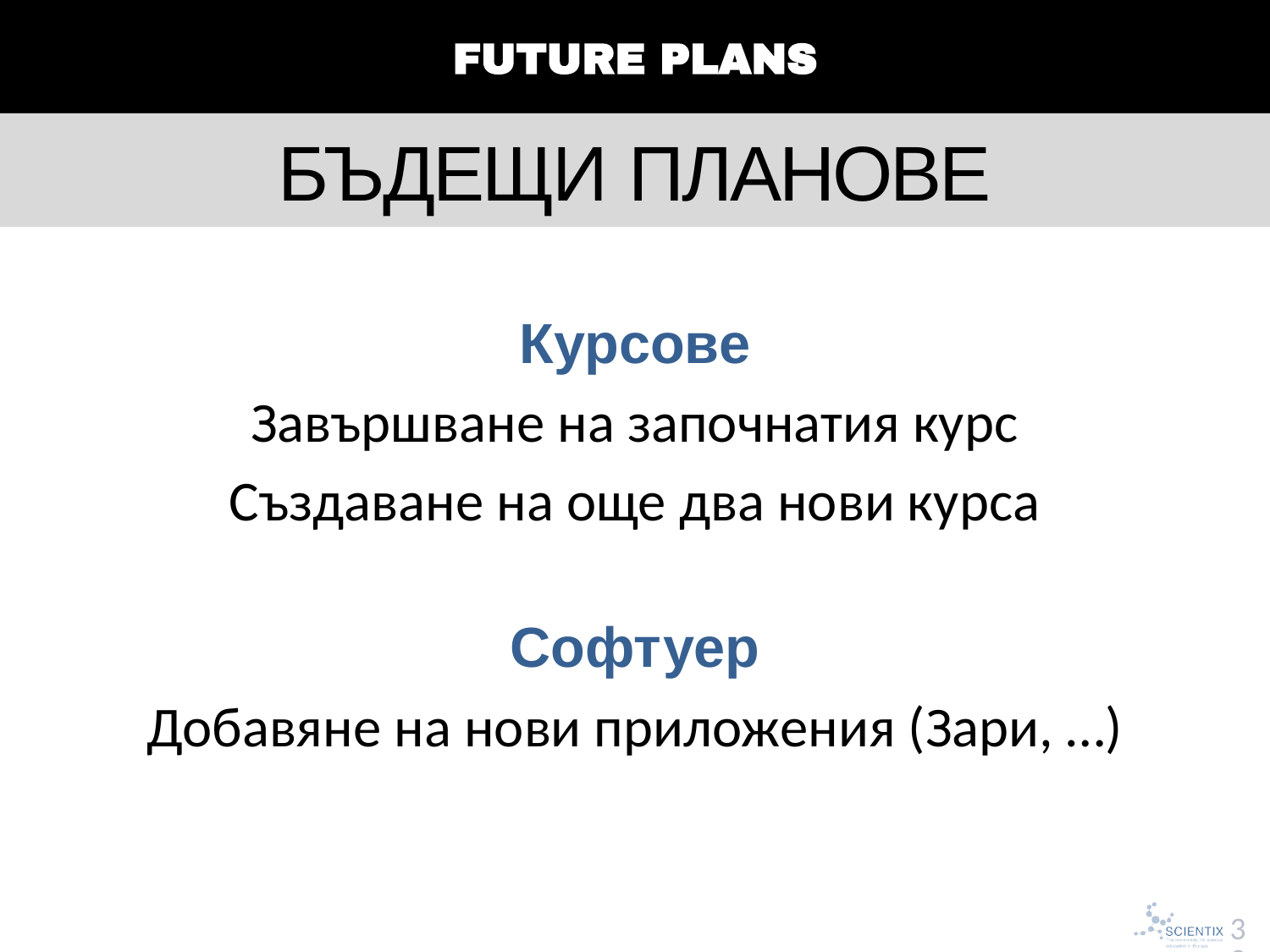

Future plans
# Бъдещи планове
Курсове
Завършване на започнатия курс
Създаване на още два нови курса
Софтуер
Добавяне на нови приложения (Зари, …)
33